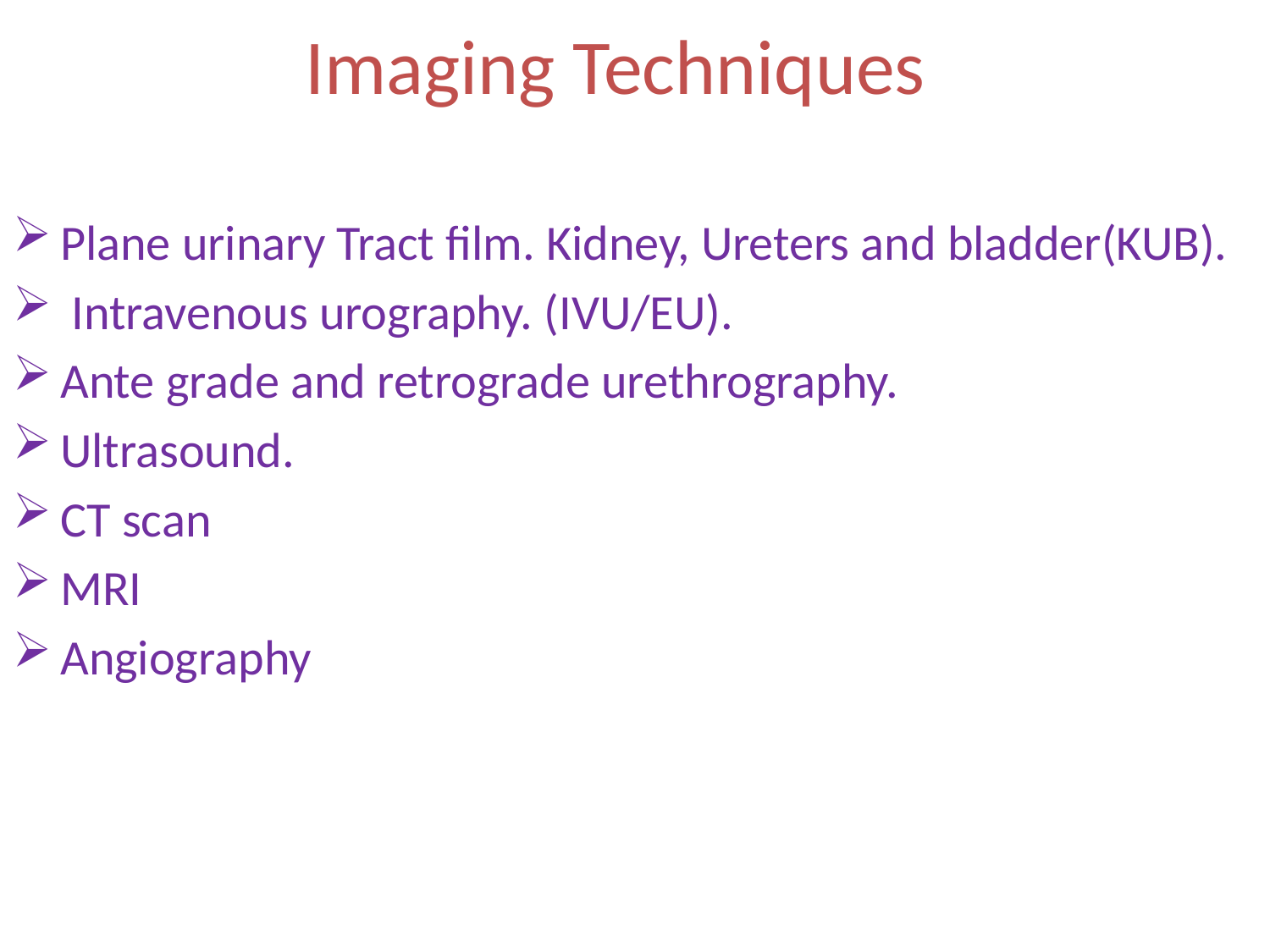

# Imaging Techniques

Plane urinary Tract film. Kidney, Ureters and bladder(KUB).
 Intravenous urography. (IVU/EU).
Ante grade and retrograde urethrography.
Ultrasound.
CT scan
MRI
Angiography